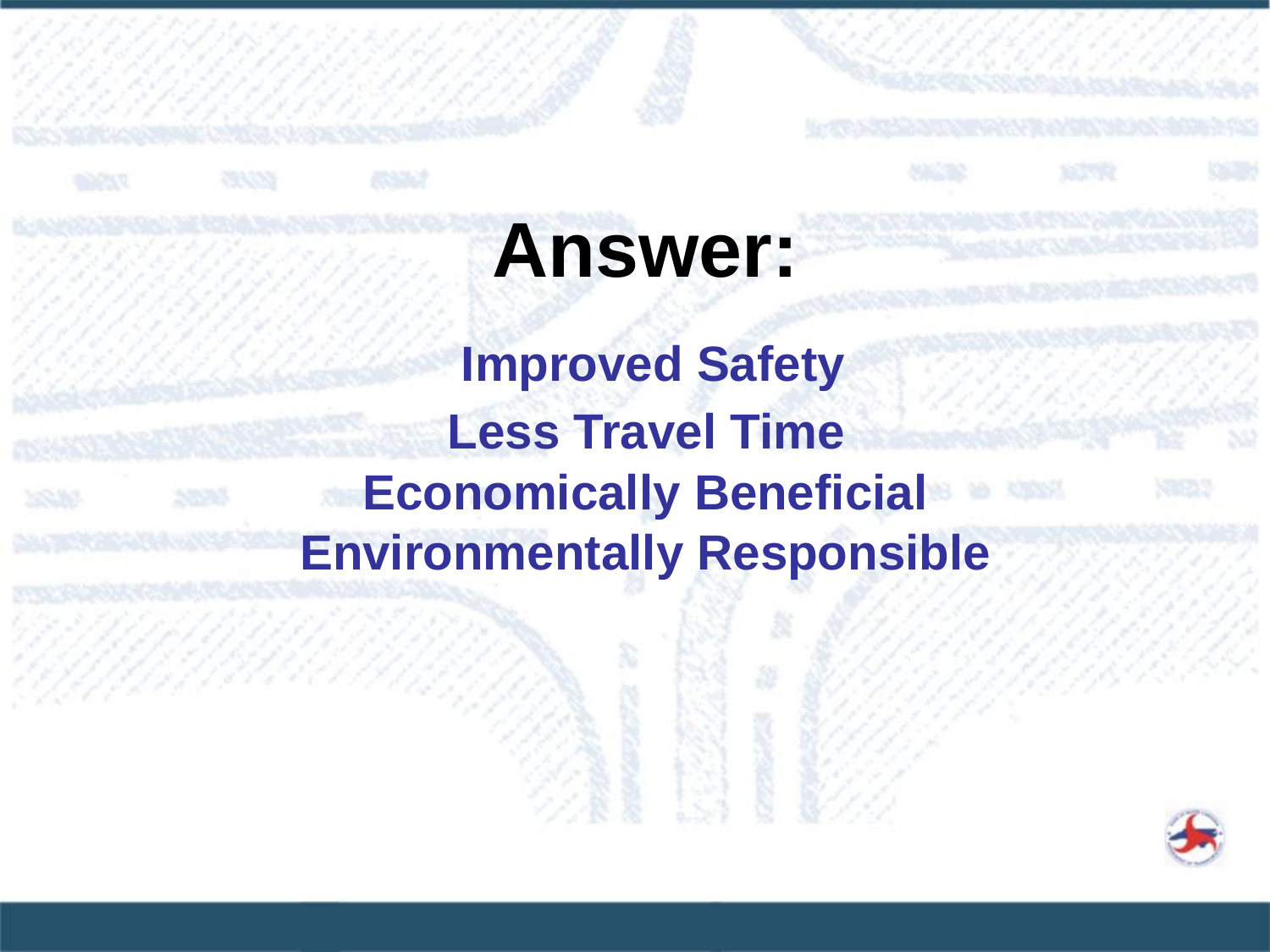

Answer:
 Improved Safety
 Less Travel Time
Economically Beneficial
Environmentally Responsible